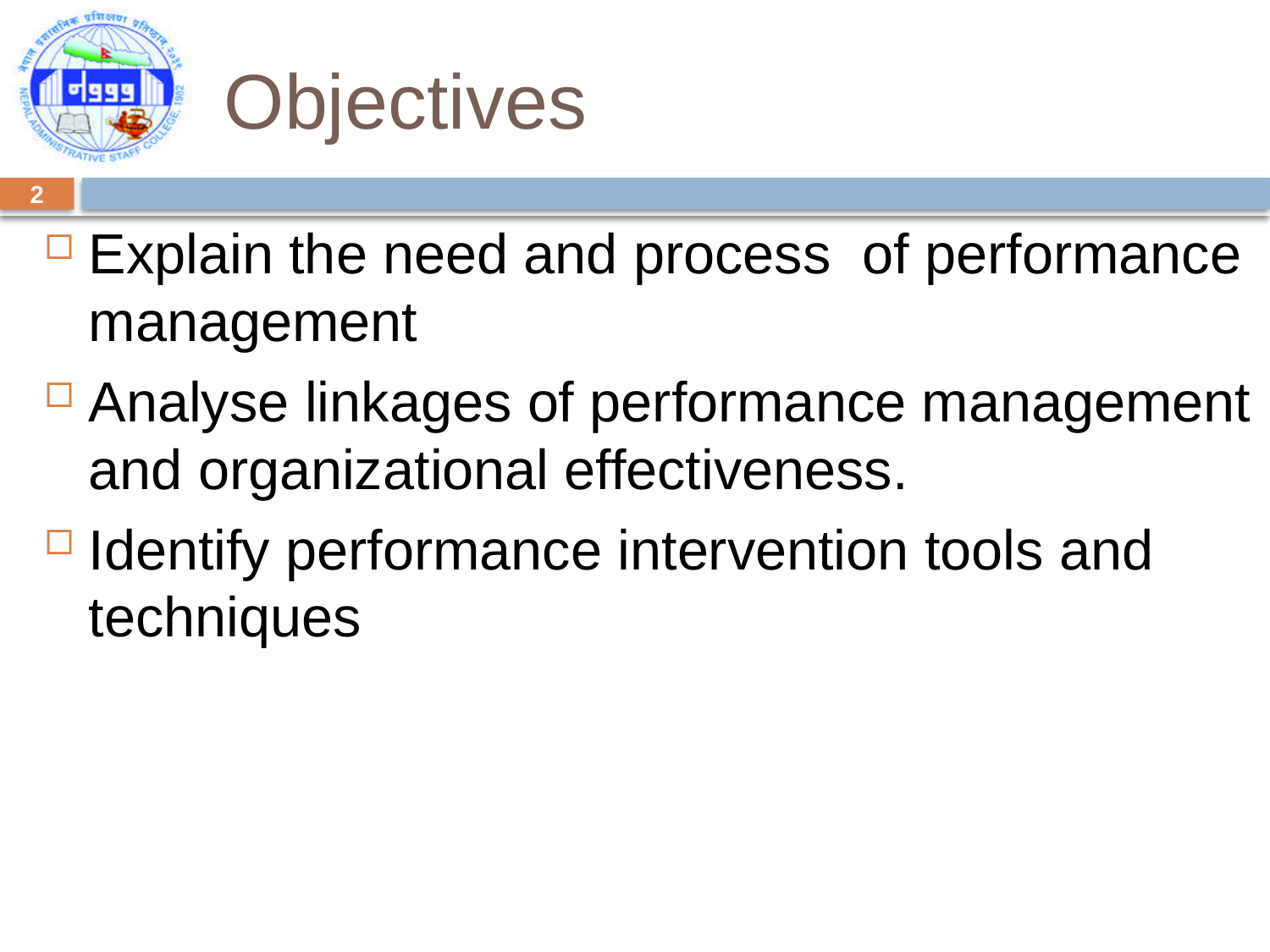

# Objectives
2
Explain the need and process  of performance management
Analyse linkages of performance management and organizational effectiveness.
Identify performance intervention tools and techniques